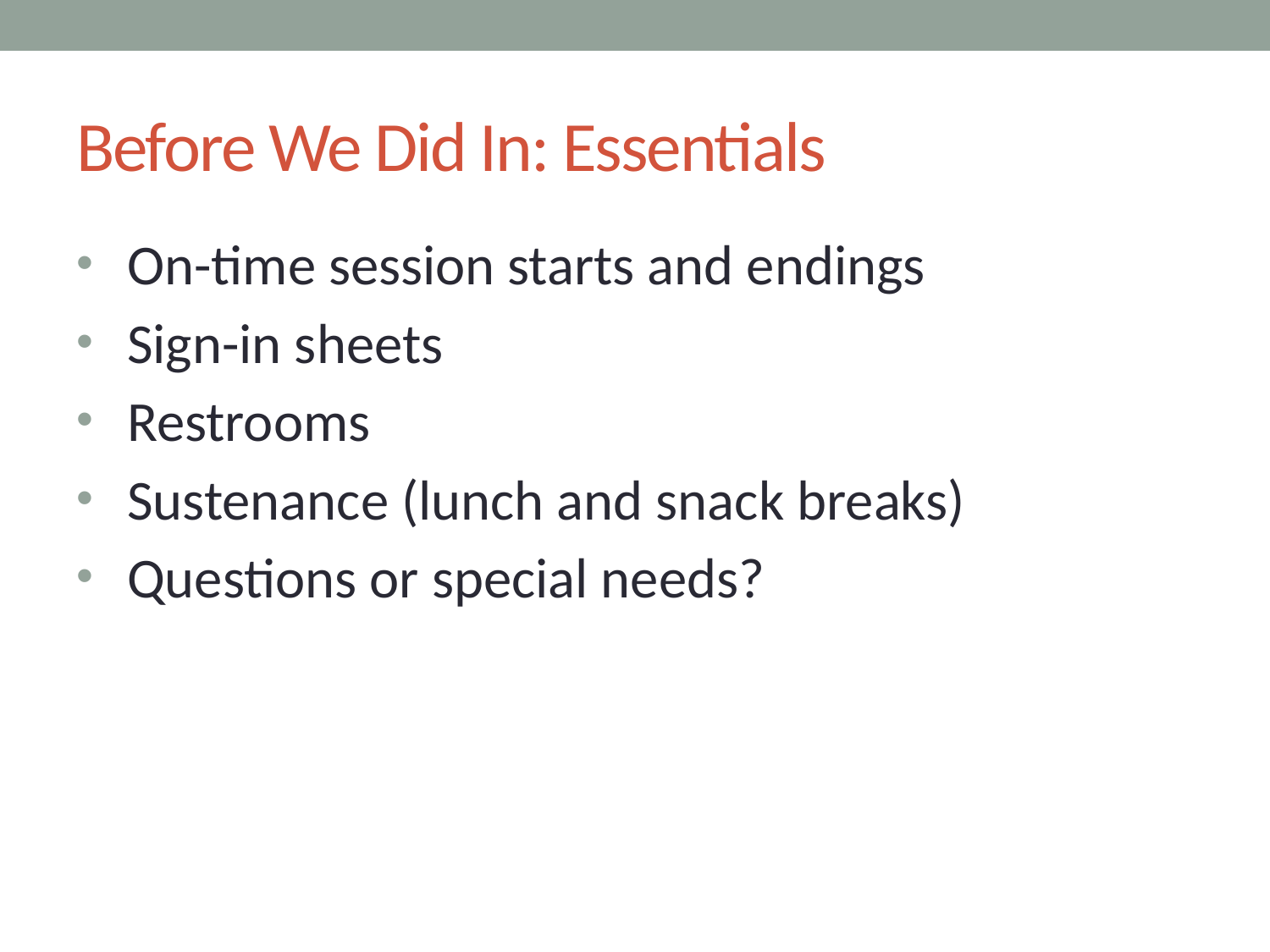

# Before We Did In: Essentials
On-time session starts and endings
Sign-in sheets
Restrooms
Sustenance (lunch and snack breaks)
Questions or special needs?